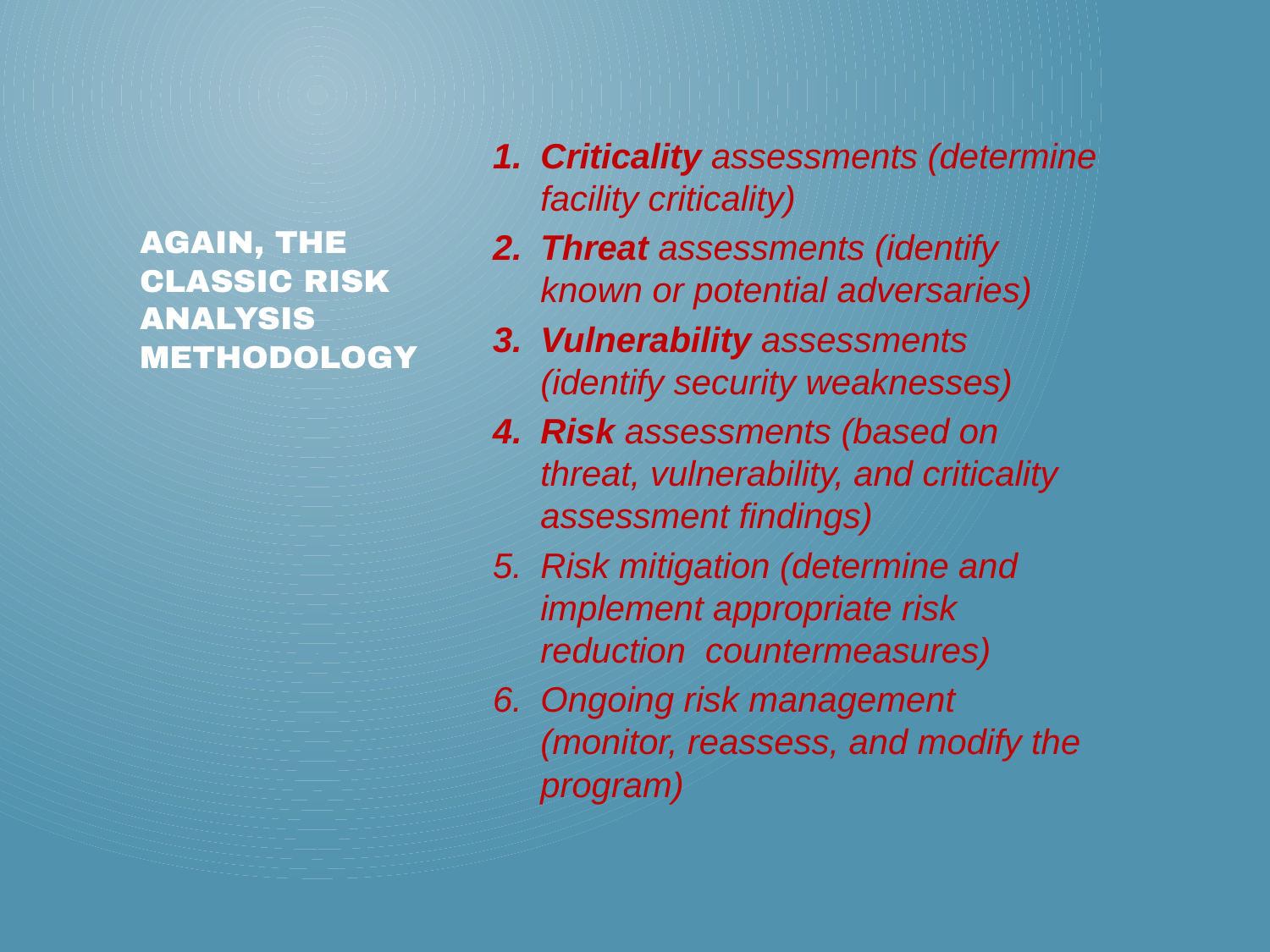

Criticality assessments (determine facility criticality)
Threat assessments (identify known or potential adversaries)
Vulnerability assessments (identify security weaknesses)
Risk assessments (based on threat, vulnerability, and criticality assessment findings)
Risk mitigation (determine and implement appropriate risk reduction  countermeasures)
Ongoing risk management (monitor, reassess, and modify the program)
# Again, the classic risk analysis methodology